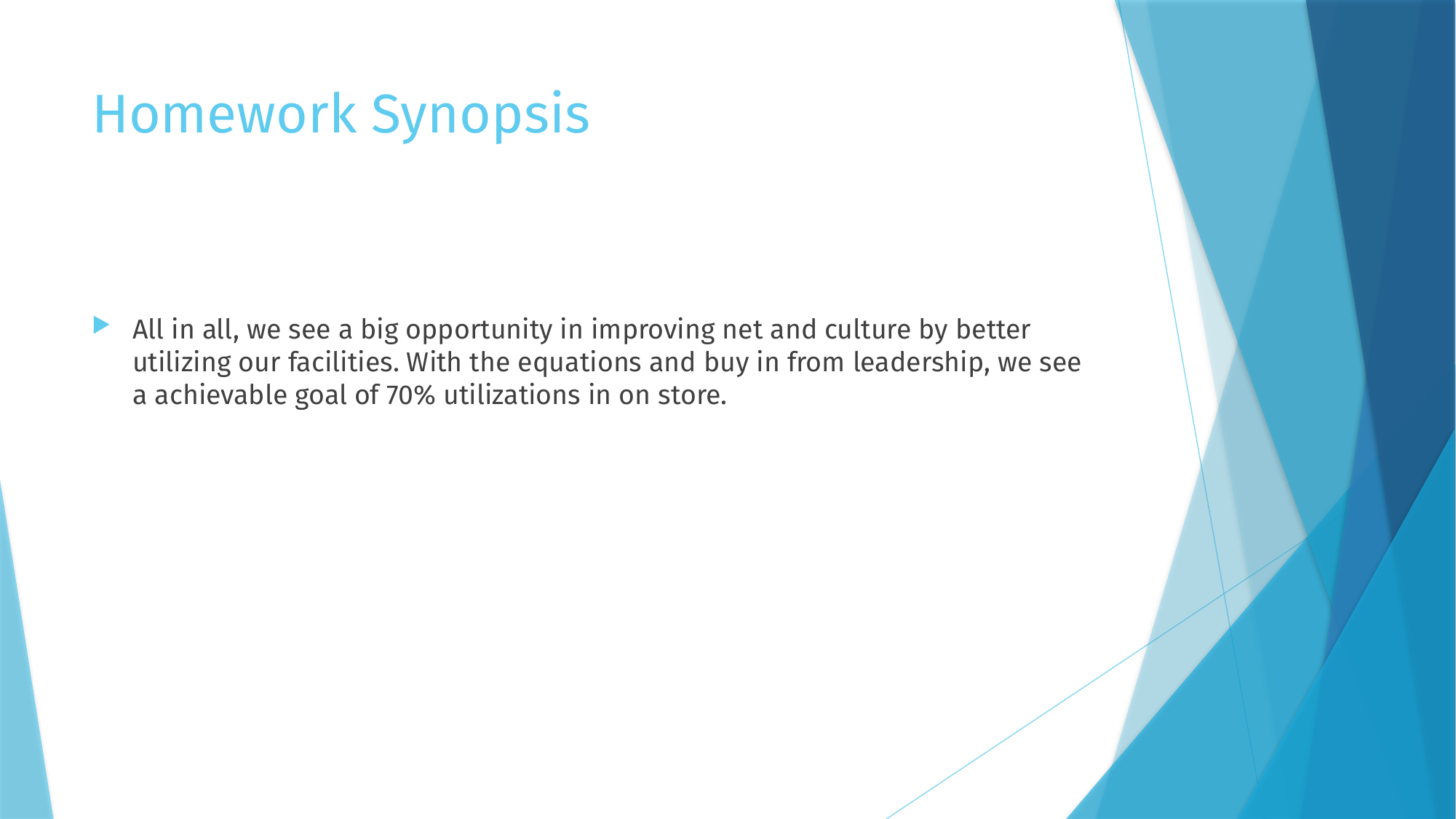

# Homework Synopsis

All in all, we see a big opportunity in improving net and culture by better utilizing our facilities. With the equations and buy in from leadership, we see a achievable goal of 70% utilizations in on store.